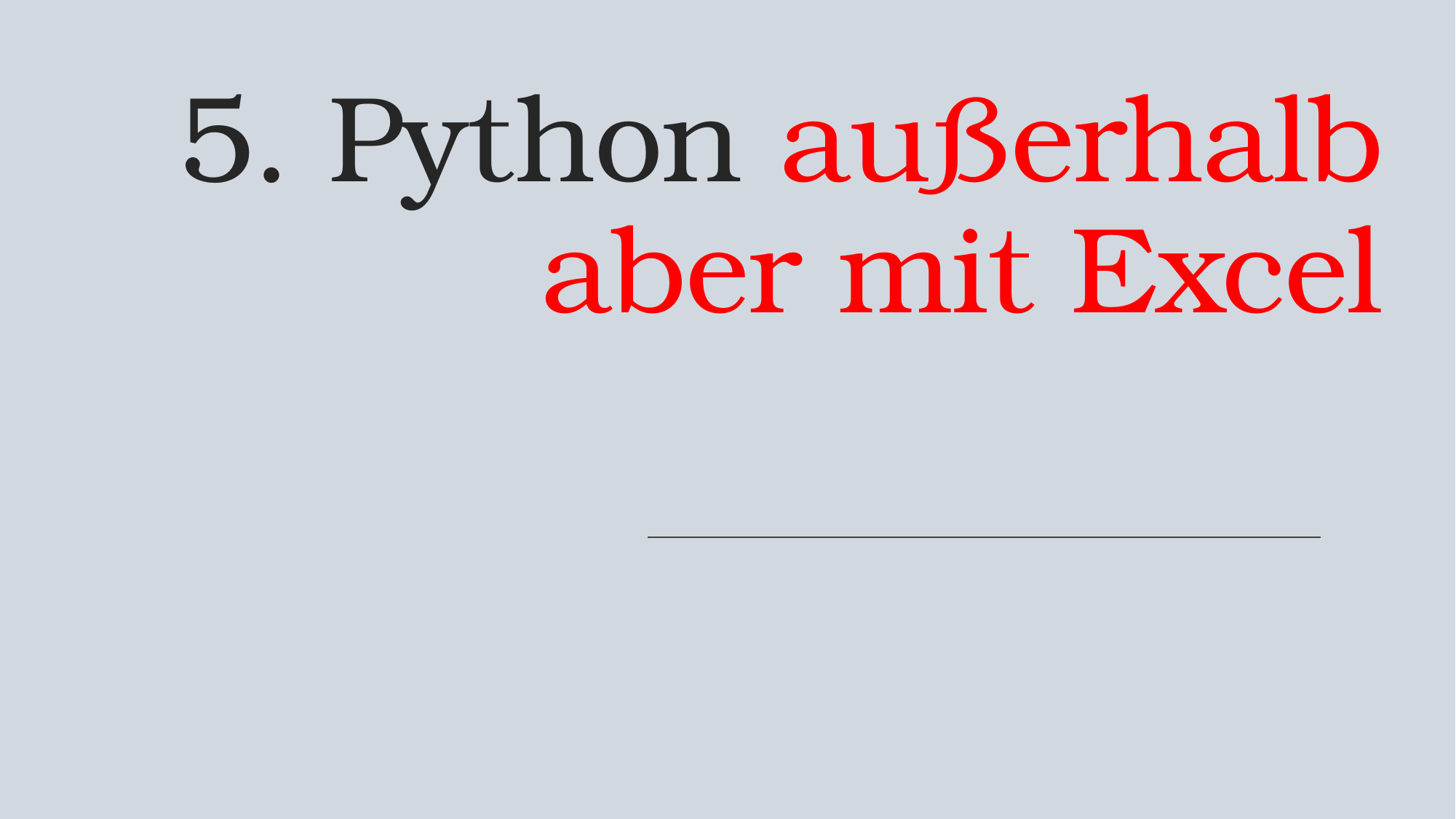

# 5. Python außerhalb aber mit Excel